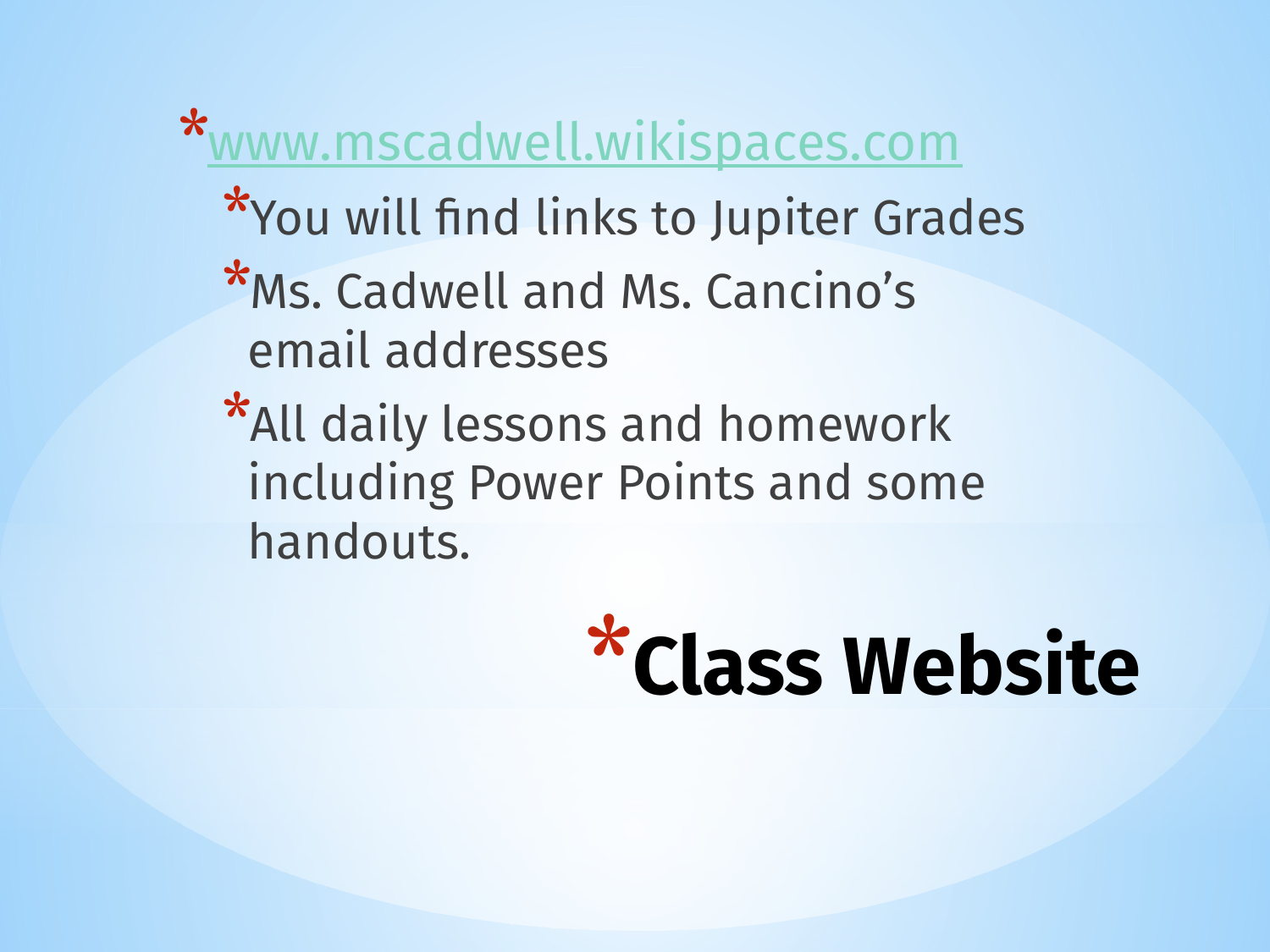

www.mscadwell.wikispaces.com
You will find links to Jupiter Grades
Ms. Cadwell and Ms. Cancino’s email addresses
All daily lessons and homework including Power Points and some handouts.

# Class Website